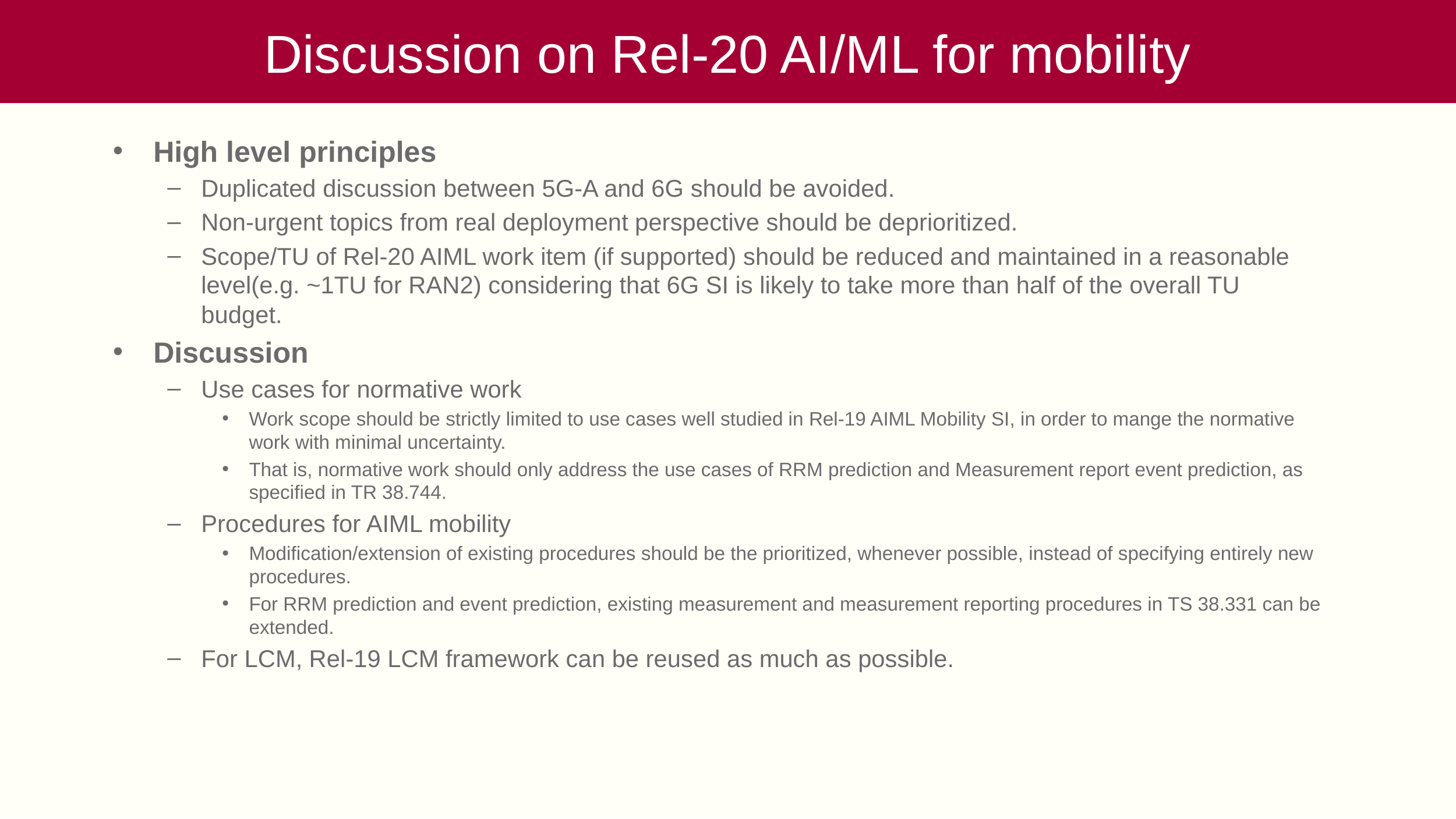

# Discussion on Rel-20 AI/ML for mobility
High level principles
Duplicated discussion between 5G-A and 6G should be avoided.
Non-urgent topics from real deployment perspective should be deprioritized.
Scope/TU of Rel-20 AIML work item (if supported) should be reduced and maintained in a reasonable level(e.g. ~1TU for RAN2) considering that 6G SI is likely to take more than half of the overall TU budget.
Discussion
Use cases for normative work
Work scope should be strictly limited to use cases well studied in Rel-19 AIML Mobility SI, in order to mange the normative work with minimal uncertainty.
That is, normative work should only address the use cases of RRM prediction and Measurement report event prediction, as specified in TR 38.744.
Procedures for AIML mobility
Modification/extension of existing procedures should be the prioritized, whenever possible, instead of specifying entirely new procedures.
For RRM prediction and event prediction, existing measurement and measurement reporting procedures in TS 38.331 can be extended.
For LCM, Rel-19 LCM framework can be reused as much as possible.